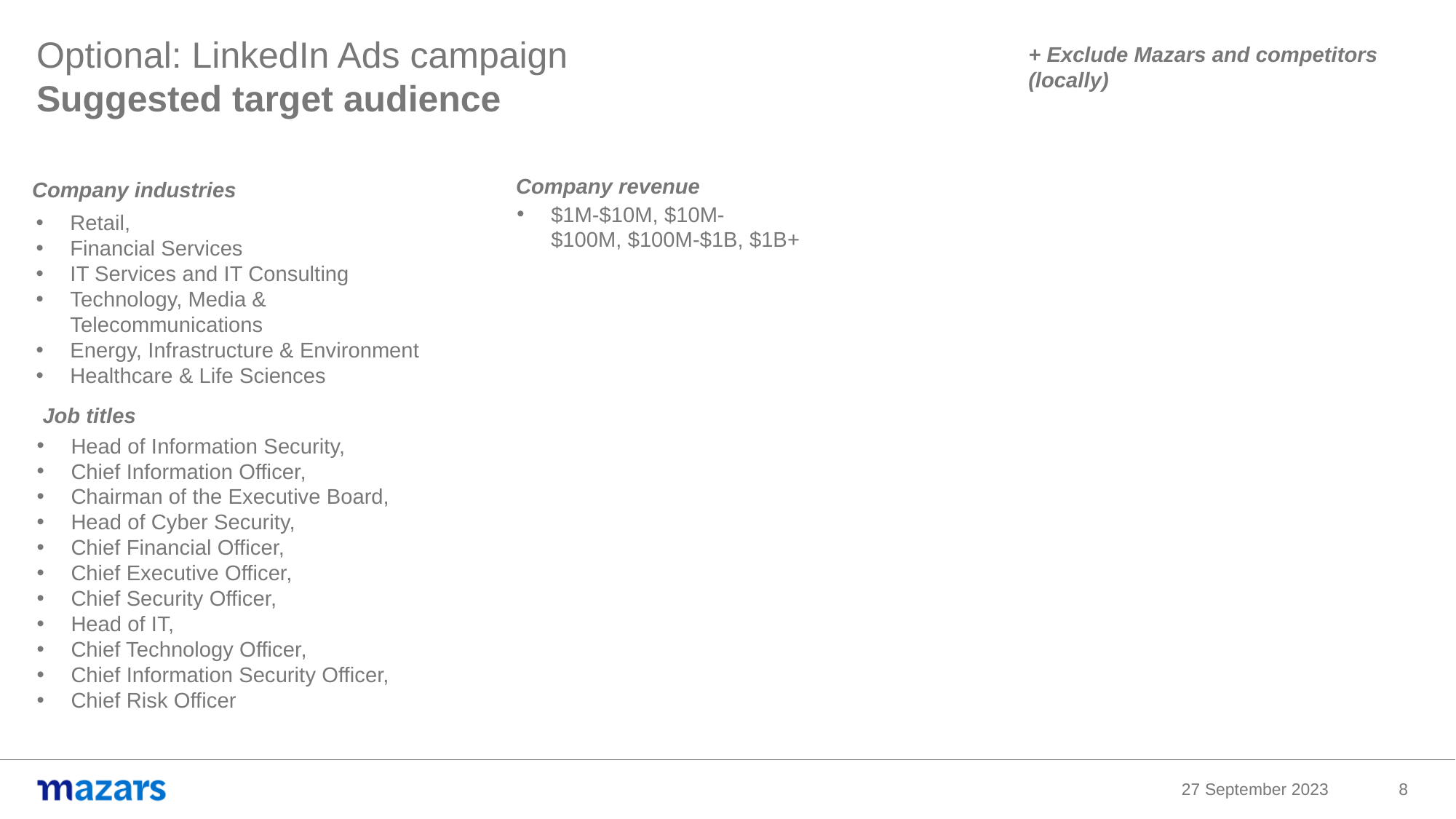

+ Exclude Mazars and competitors
(locally)
Optional: LinkedIn Ads campaign
Suggested target audience
Company revenue
Company industries
$1M-$10M, $10M-$100M, $100M-$1B, $1B+
Retail,
Financial Services
IT Services and IT Consulting
Technology, Media & Telecommunications
Energy, Infrastructure & Environment
Healthcare & Life Sciences

Job titles
Head of Information Security,
Chief Information Officer,
Chairman of the Executive Board,
Head of Cyber Security,
Chief Financial Officer,
Chief Executive Officer,
Chief Security Officer,
Head of IT,
Chief Technology Officer,
Chief Information Security Officer,
Chief Risk Officer
27 September 2023
8